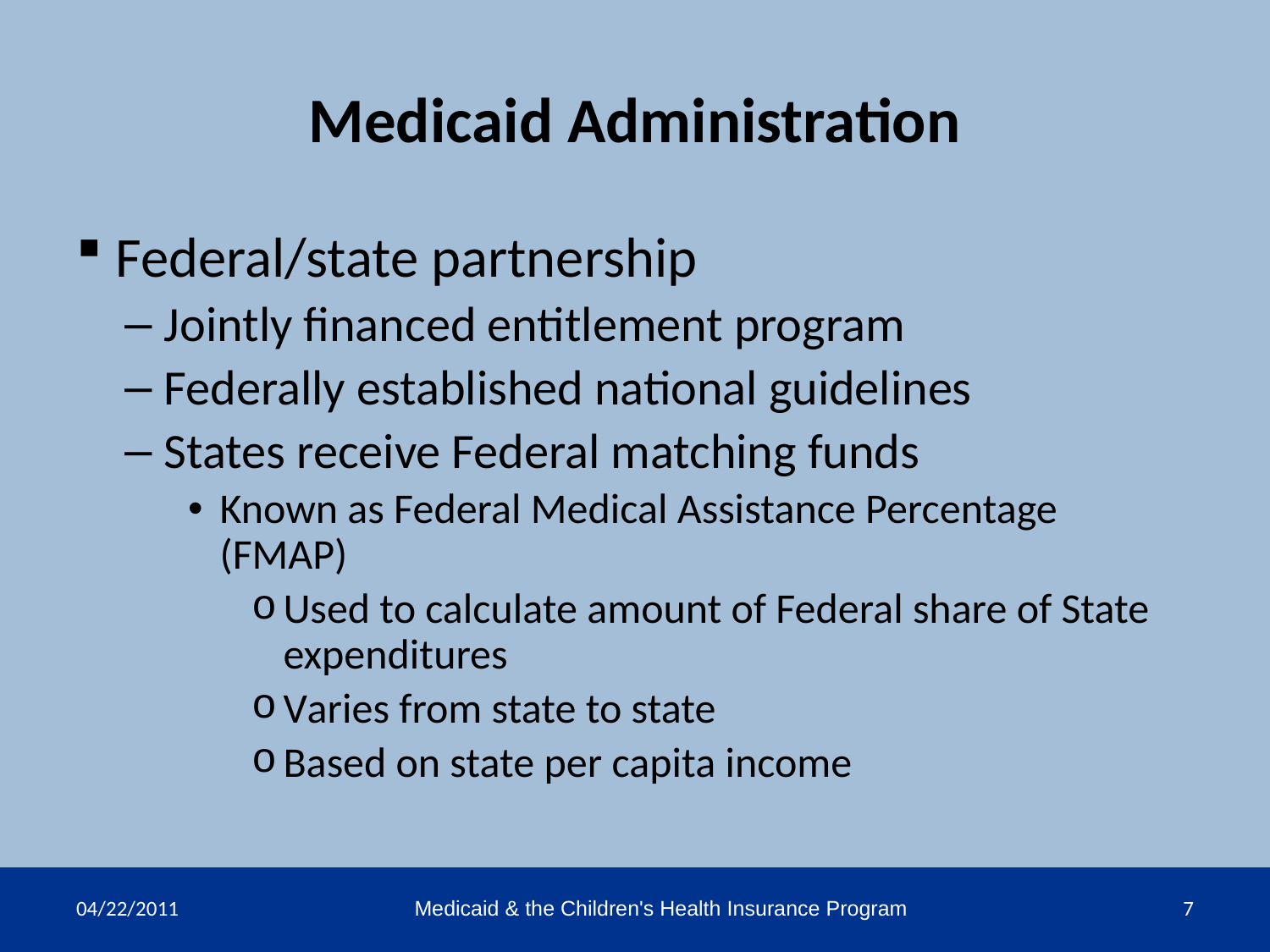

# Medicaid Administration
Federal/state partnership
Jointly financed entitlement program
Federally established national guidelines
States receive Federal matching funds
Known as Federal Medical Assistance Percentage (FMAP)
Used to calculate amount of Federal share of State expenditures
Varies from state to state
Based on state per capita income

04/22/2011
Medicaid & the Children's Health Insurance Program
7